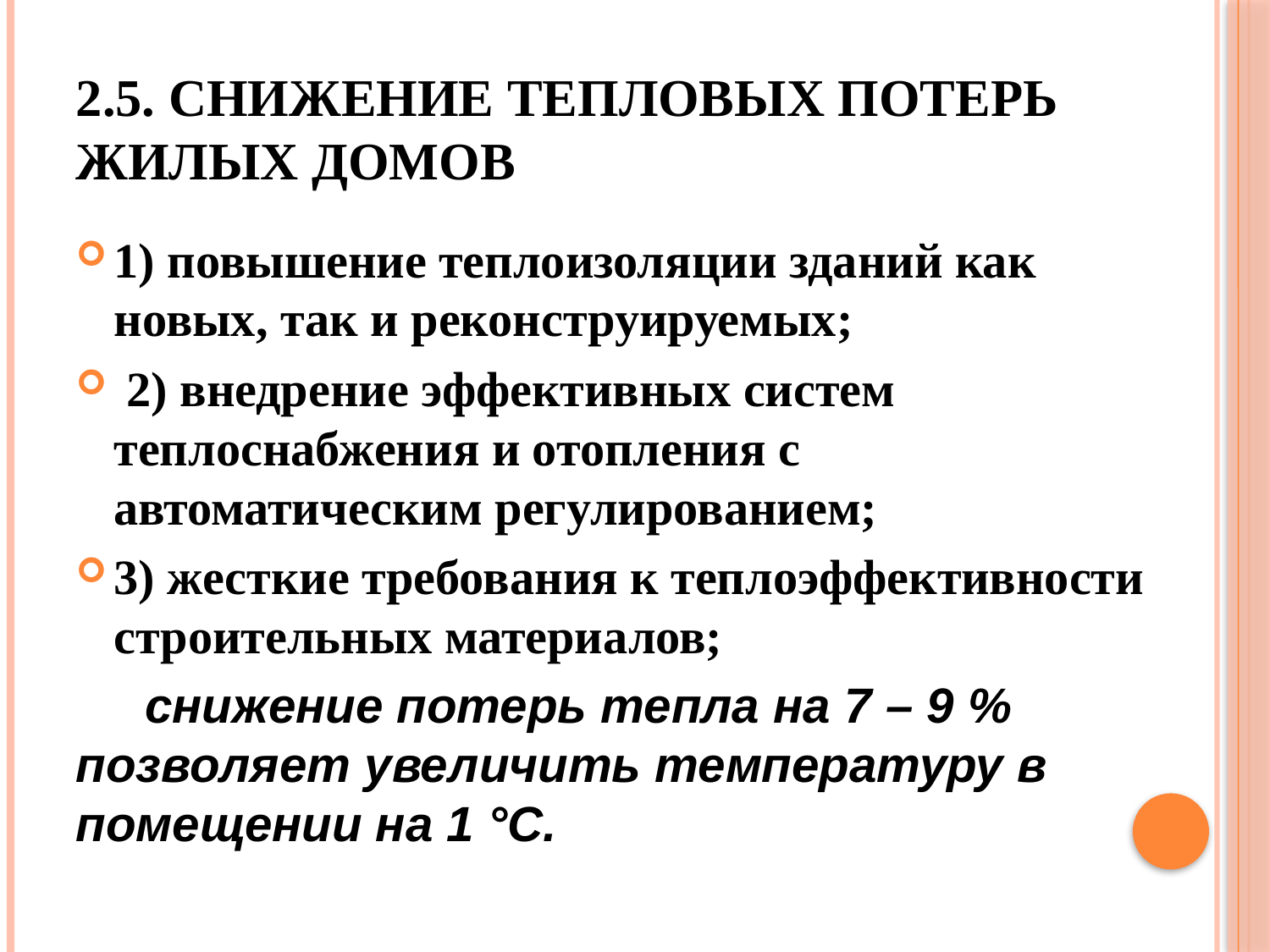

# 2.5. Снижение тепловых потерь жилых домов
1) повышение теплоизоляции зданий как новых, так и реконструируемых;
 2) внедрение эффективных систем теплоснабжения и отопления с автоматическим регулированием;
3) жесткие требования к теплоэффективности  строительных материалов;
     снижение потерь тепла на 7 – 9 % позволяет увеличить температуру в помещении на 1 °С.